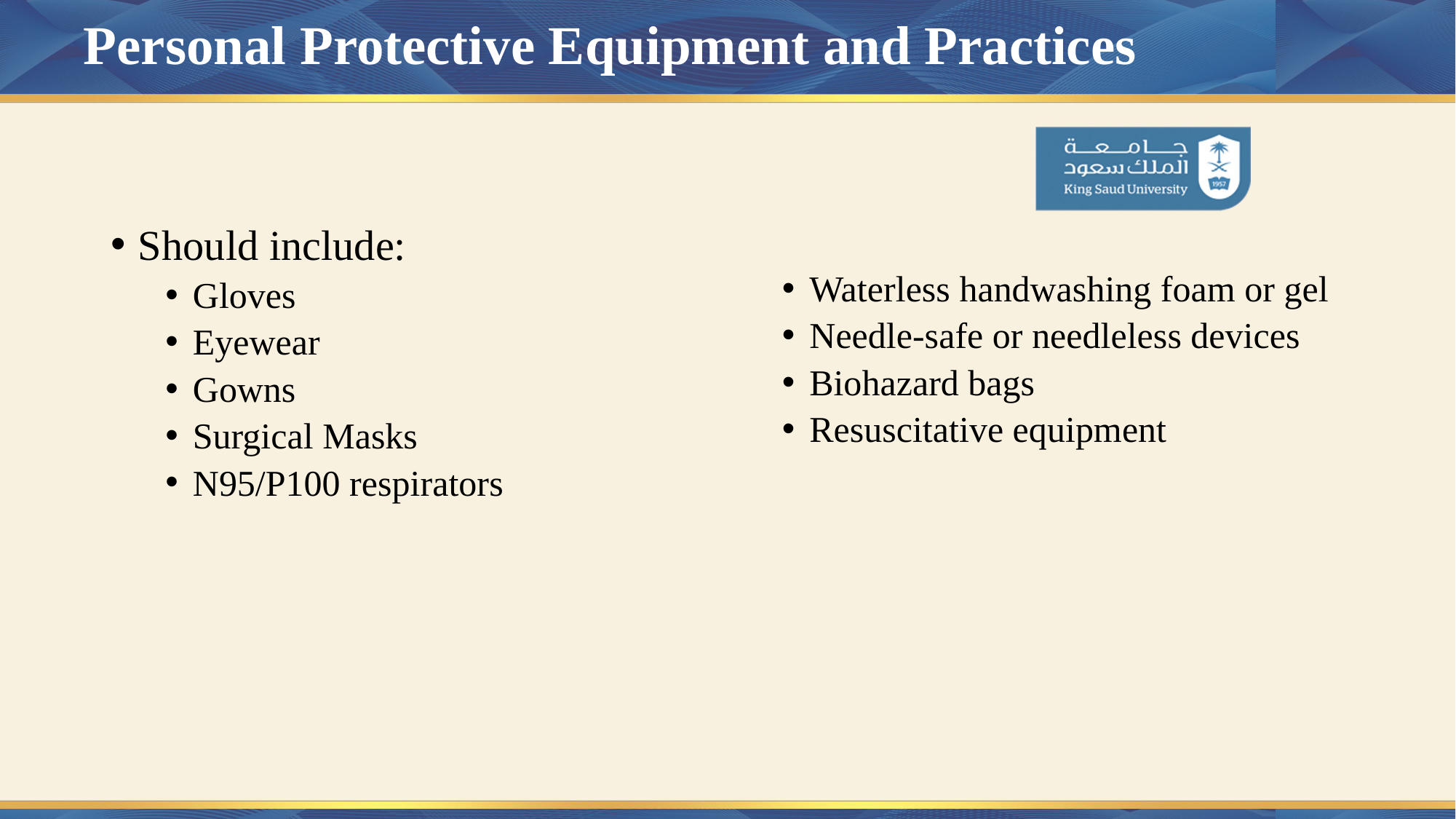

# Personal Protective Equipment and Practices
Should include:
Gloves
Eyewear
Gowns
Surgical Masks
N95/P100 respirators

Waterless handwashing foam or gel
Needle-safe or needleless devices
Biohazard bags
Resuscitative equipment